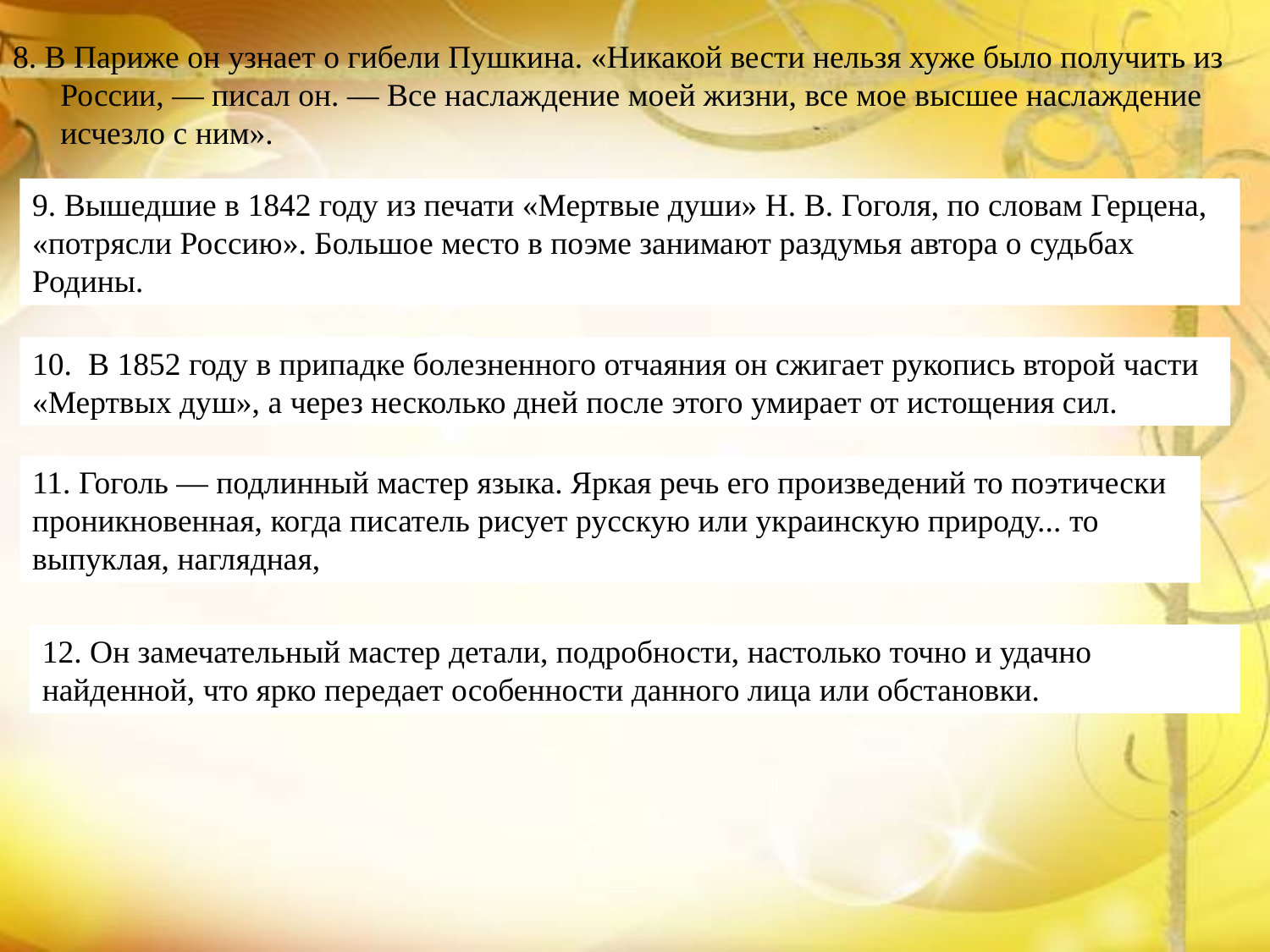

8. В Париже он узнает о гибели Пушкина. «Никакой вести нельзя хуже было получить из России, — писал он. — Все наслаждение моей жизни, все мое высшее наслаждение исчезло с ним».
9. Вышедшие в 1842 году из печати «Мертвые души» Н. В. Гоголя, по словам Герцена, «потрясли Россию». Большое место в поэме занимают раздумья автора о судьбах Родины.
10.  В 1852 году в припадке болезненного отчаяния он сжигает рукопись второй части «Мертвых душ», а через несколько дней после этого умирает от истощения сил.
11. Гоголь — подлинный мастер языка. Яркая речь его про­изведений то поэтически проникновенная, когда писатель рисует русскую или украинскую природу... то выпуклая, наглядная,
12. Он замечательный мастер детали, по­дробности, настолько точно и удачно найденной, что ярко передает особенности данного лица или обстановки.